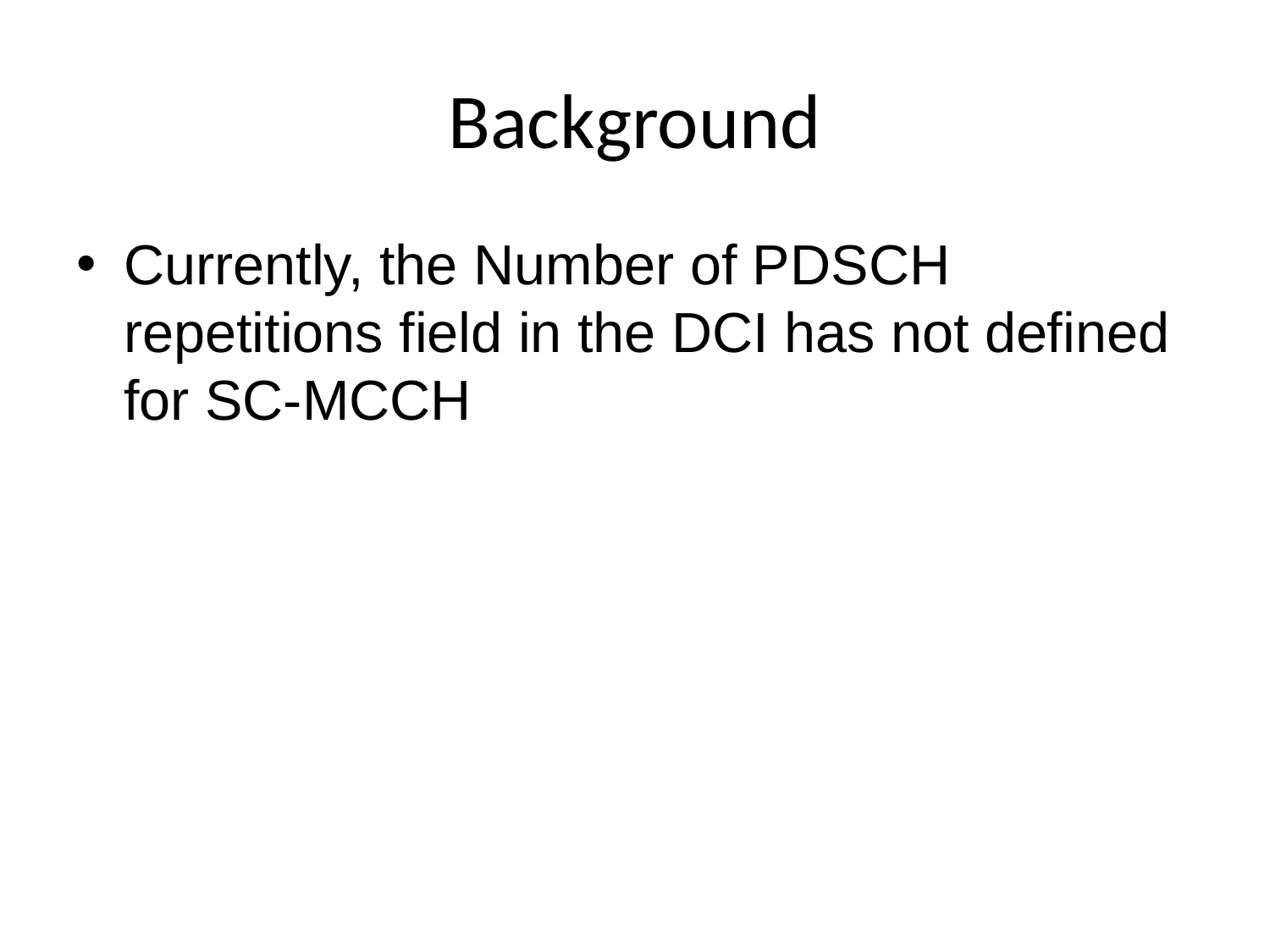

# Background
Currently, the Number of PDSCH repetitions field in the DCI has not defined for SC-MCCH